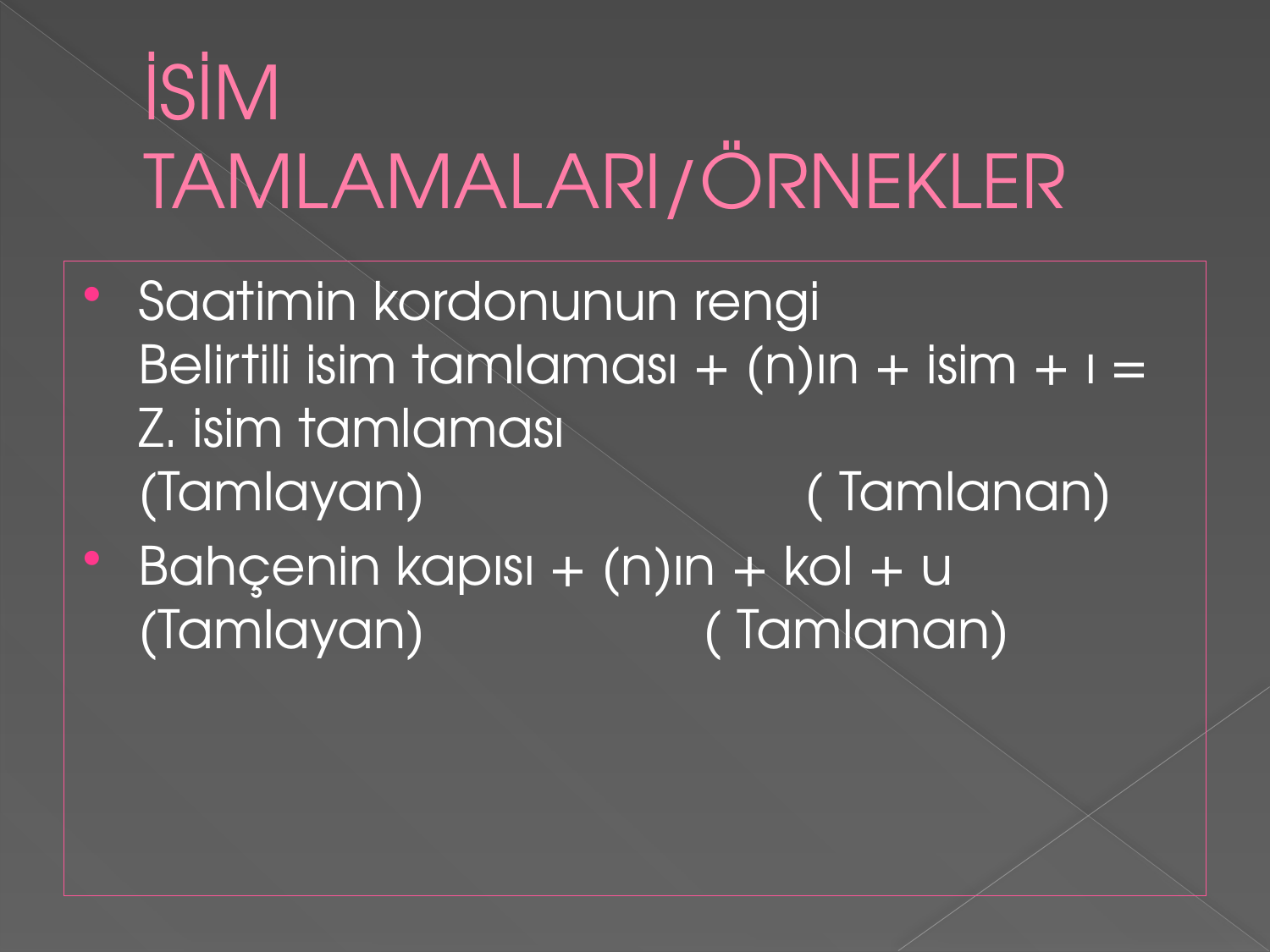

# İSİM TAMLAMALARI/ÖRNEKLER
Saatimin kordonunun rengi
Belirtili isim tamlaması + (n)ın + isim + ı = Z. isim tamlaması
(Tamlayan)                          ( Tamlanan)
Bahçenin kapısı + (n)ın + kol + u
(Tamlayan)                   ( Tamlanan)